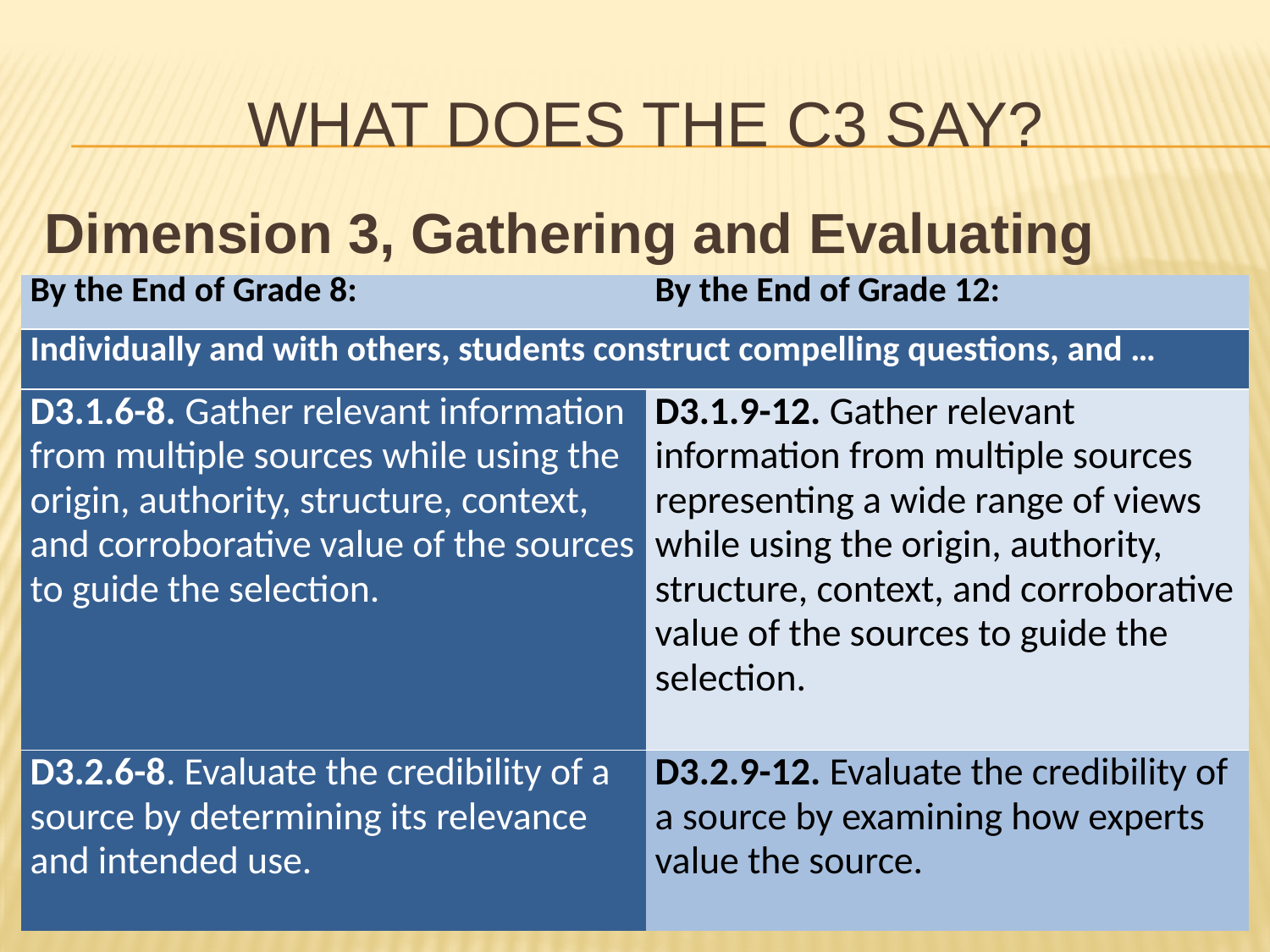

# What Does the C3 Say?
Dimension 3, Gathering and Evaluating Sources

| By the End of Grade 8: | By the End of Grade 12: |
| --- | --- |
| Individually and with others, students construct compelling questions, and … |  |
| D3.1.6-8. Gather relevant information from multiple sources while using the origin, authority, structure, context, and corroborative value of the sources to guide the selection. | D3.1.9-12. Gather relevant information from multiple sources representing a wide range of views while using the origin, authority, structure, context, and corroborative value of the sources to guide the selection. |
| D3.2.6-8. Evaluate the credibility of a source by determining its relevance and intended use. | D3.2.9-12. Evaluate the credibility of a source by examining how experts value the source. |